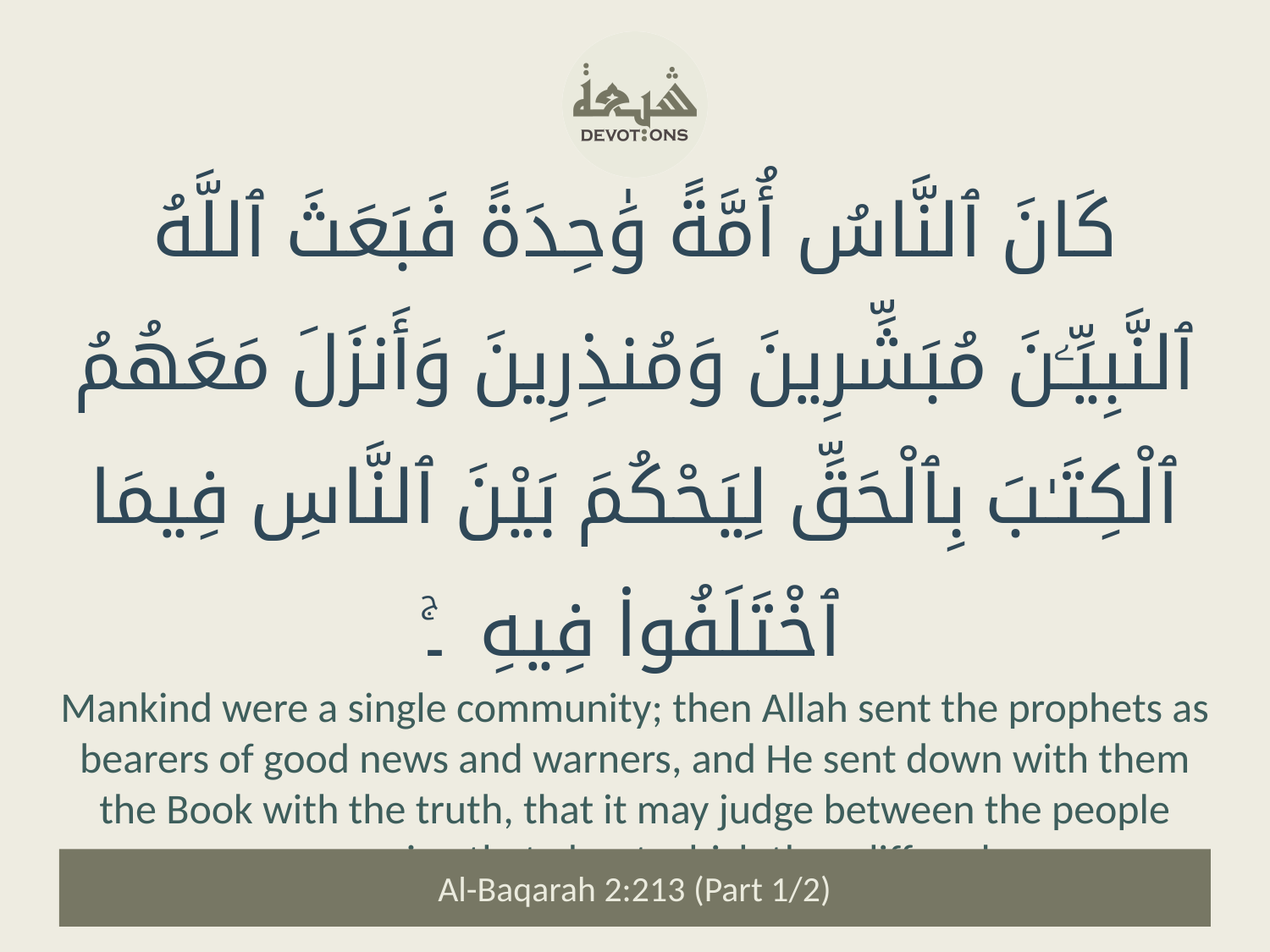

كَانَ ٱلنَّاسُ أُمَّةً وَٰحِدَةً فَبَعَثَ ٱللَّهُ ٱلنَّبِيِّـۧنَ مُبَشِّرِينَ وَمُنذِرِينَ وَأَنزَلَ مَعَهُمُ ٱلْكِتَـٰبَ بِٱلْحَقِّ لِيَحْكُمَ بَيْنَ ٱلنَّاسِ فِيمَا ٱخْتَلَفُوا۟ فِيهِ  ۔ۚ
Mankind were a single community; then Allah sent the prophets as bearers of good news and warners, and He sent down with them the Book with the truth, that it may judge between the people concerning that about which they differed,
Al-Baqarah 2:213 (Part 1/2)